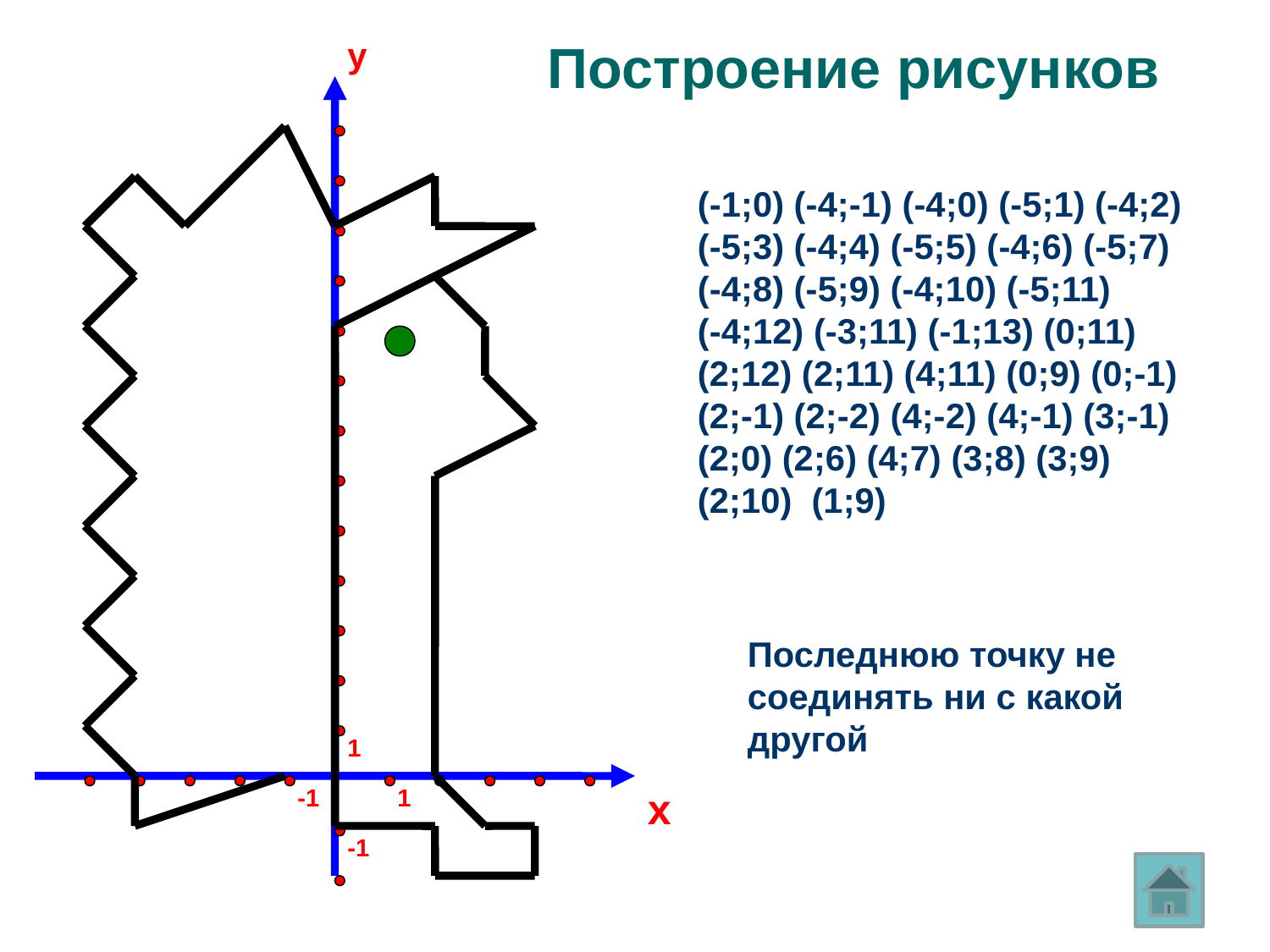

y
Построение рисунков

(-1;0) (-4;-1) (-4;0) (-5;1) (-4;2)
(-5;3) (-4;4) (-5;5) (-4;6) (-5;7)
(-4;8) (-5;9) (-4;10) (-5;11)
(-4;12) (-3;11) (-1;13) (0;11) (2;12) (2;11) (4;11) (0;9) (0;-1) (2;-1) (2;-2) (4;-2) (4;-1) (3;-1) (2;0) (2;6) (4;7) (3;8) (3;9)  (2;10)  (1;9)

Последнюю точку не соединять ни с какой  другой

1

-1

1

x

-1